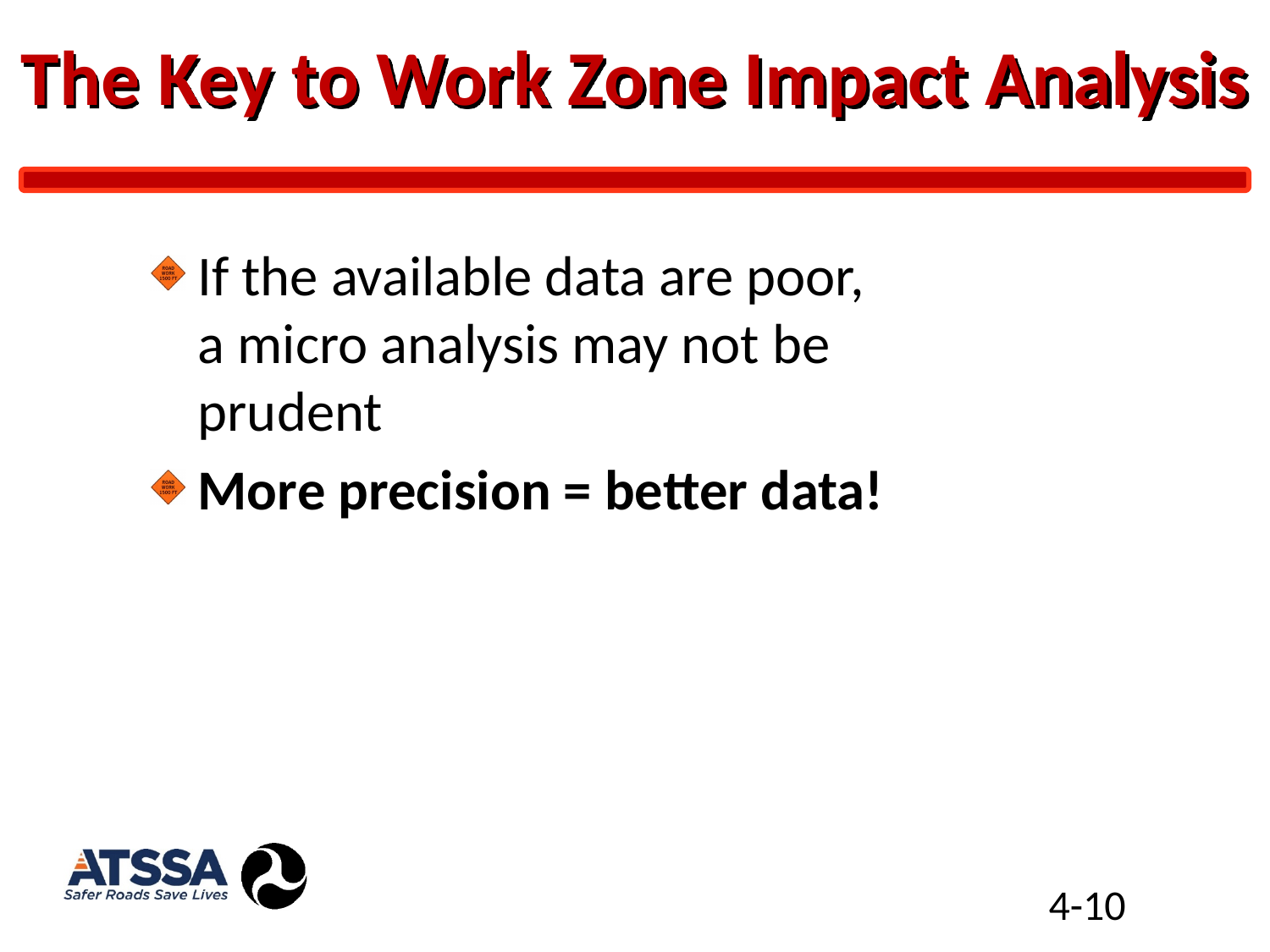

# The Key to Work Zone Impact Analysis
If the available data are poor, a micro analysis may not be prudent
More precision = better data!